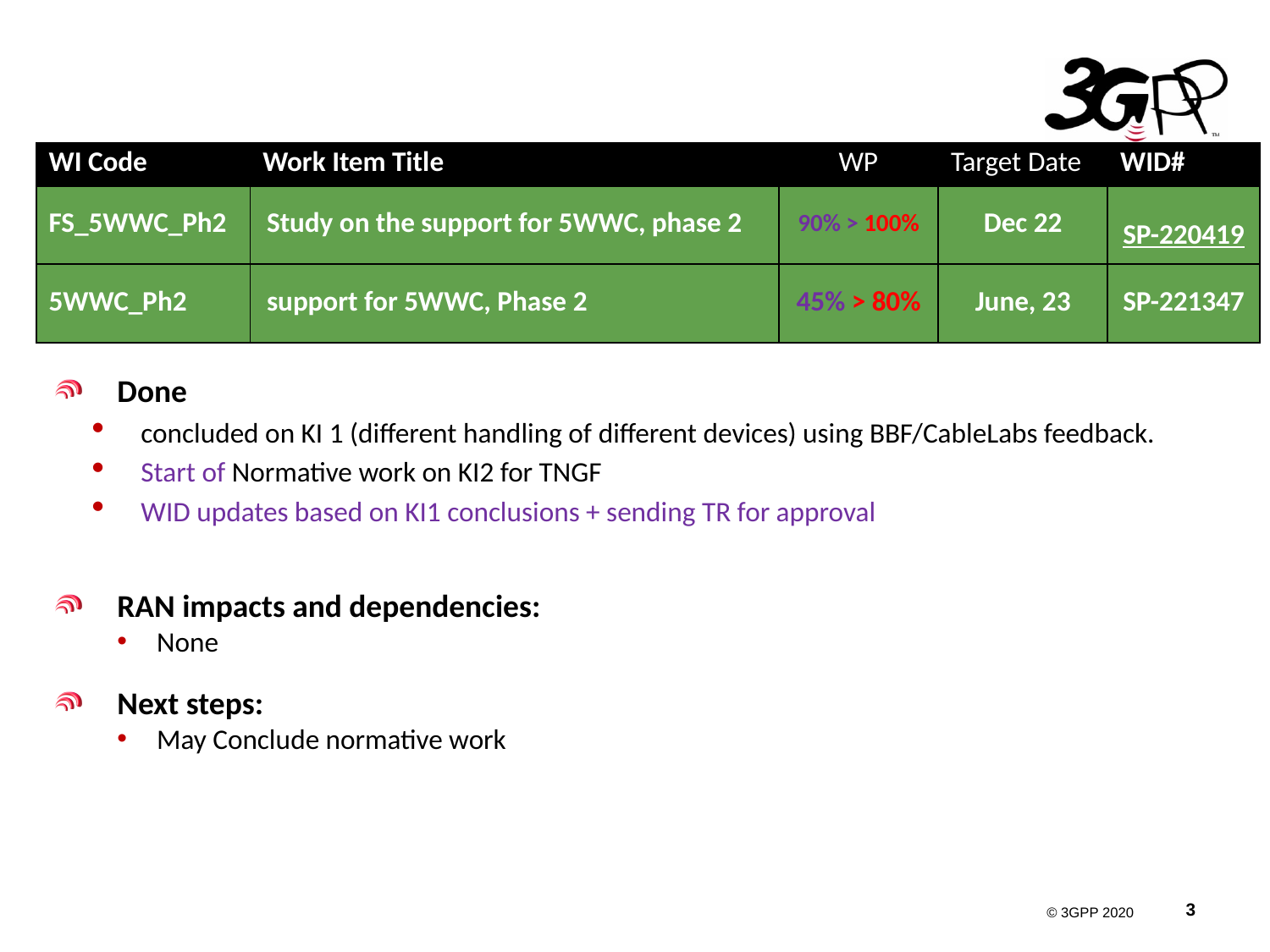

#
| WI Code | Work Item Title | WP | Target Date | WID# |
| --- | --- | --- | --- | --- |
| FS\_5WWC\_Ph2 | Study on the support for 5WWC, phase 2 | 90% > 100% | Dec 22 | SP-220419 |
| 5WWC\_Ph2 | support for 5WWC, Phase 2 | 45% > 80% | June, 23 | SP-221347 |
Done
concluded on KI 1 (different handling of different devices) using BBF/CableLabs feedback.
Start of Normative work on KI2 for TNGF
WID updates based on KI1 conclusions + sending TR for approval

RAN impacts and dependencies:
None

Next steps:
May Conclude normative work